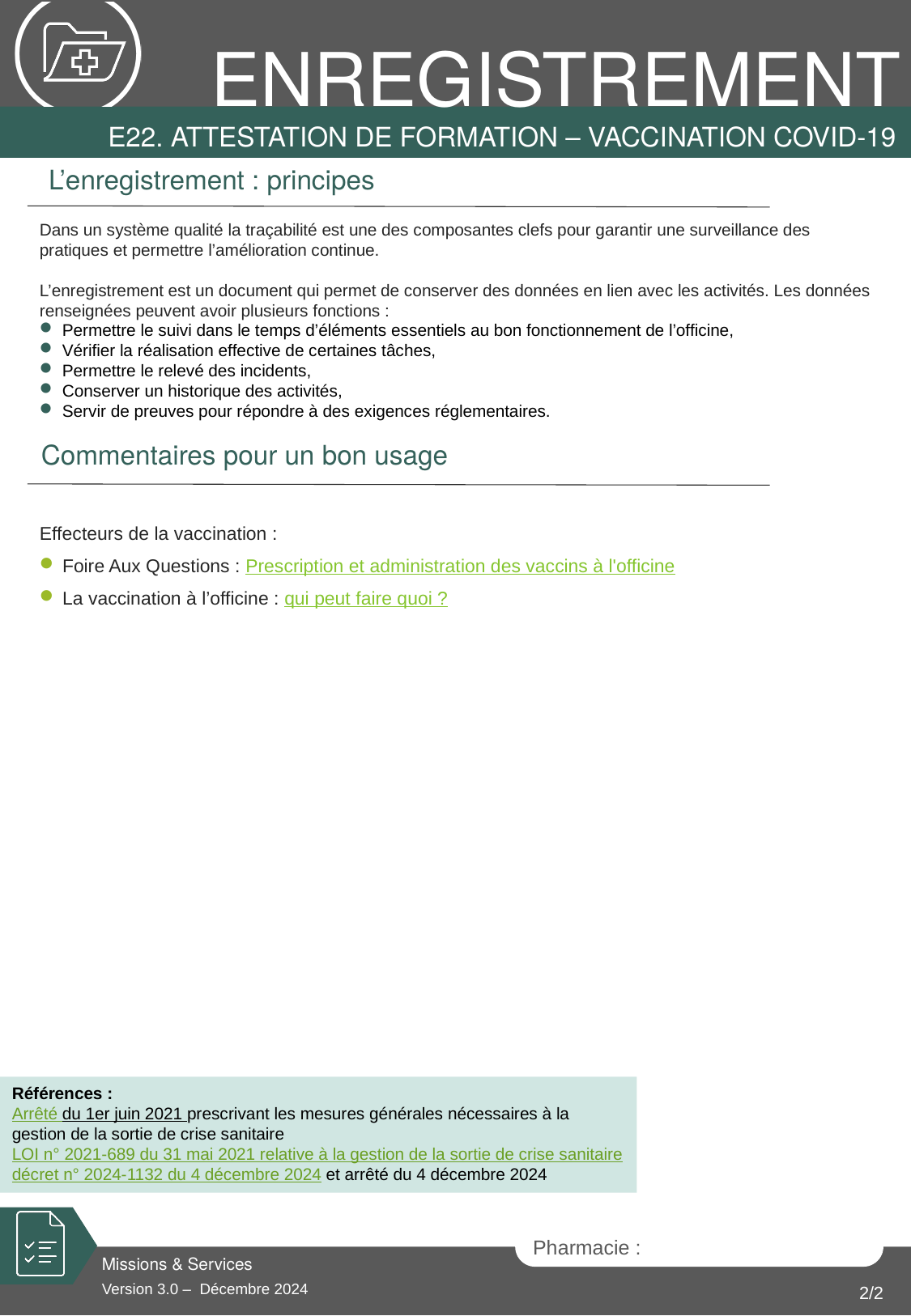

# E22. ATTESTATION DE FORMATION – Vaccination covid-19
Effecteurs de la vaccination :
Foire Aux Questions : Prescription et administration des vaccins à l'officine
La vaccination à l’officine : qui peut faire quoi ?

Références :
Arrêté du 1er juin 2021 prescrivant les mesures générales nécessaires à la gestion de la sortie de crise sanitaire
LOI n° 2021-689 du 31 mai 2021 relative à la gestion de la sortie de crise sanitaire
décret n° 2024-1132 du 4 décembre 2024 et arrêté du 4 décembre 2024
2/2